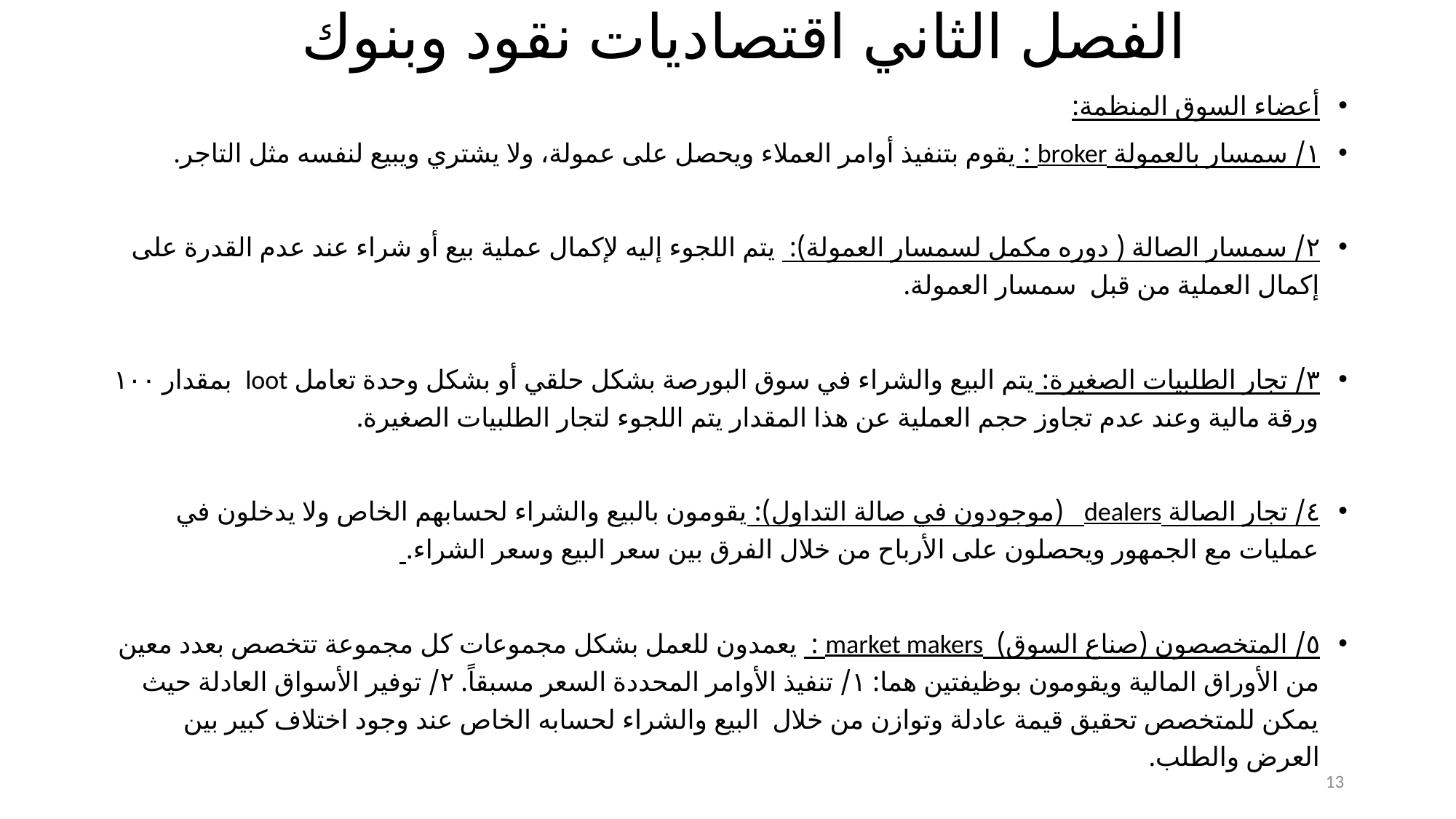

# الفصل الثاني اقتصاديات نقود وبنوك
أعضاء السوق المنظمة:
١/ سمسار بالعمولة broker : يقوم بتنفيذ أوامر العملاء ويحصل على عمولة، ولا يشتري ويبيع لنفسه مثل التاجر.

٢/ سمسار الصالة ( دوره مكمل لسمسار العمولة):  يتم اللجوء إليه لإكمال عملية بيع أو شراء عند عدم القدرة على إكمال العملية من قبل  سمسار العمولة.

٣/ تجار الطلبيات الصغيرة: يتم البيع والشراء في سوق البورصة بشكل حلقي أو بشكل وحدة تعامل loot  بمقدار ١٠٠ ورقة مالية وعند عدم تجاوز حجم العملية عن هذا المقدار يتم اللجوء لتجار الطلبيات الصغيرة.

٤/ تجار الصالة dealers   (موجودون في صالة التداول): يقومون بالبيع والشراء لحسابهم الخاص ولا يدخلون في عمليات مع الجمهور ويحصلون على الأرباح من خلال الفرق بين سعر البيع وسعر الشراء.

٥/ المتخصصون (صناع السوق)  market makers :  يعمدون للعمل بشكل مجموعات كل مجموعة تتخصص بعدد معين من الأوراق المالية ويقومون بوظيفتين هما: ١/ تنفيذ الأوامر المحددة السعر مسبقاً. ٢/ توفير الأسواق العادلة حيث يمكن للمتخصص تحقيق قيمة عادلة وتوازن من خلال  البيع والشراء لحسابه الخاص عند وجود اختلاف كبير بين العرض والطلب.
13